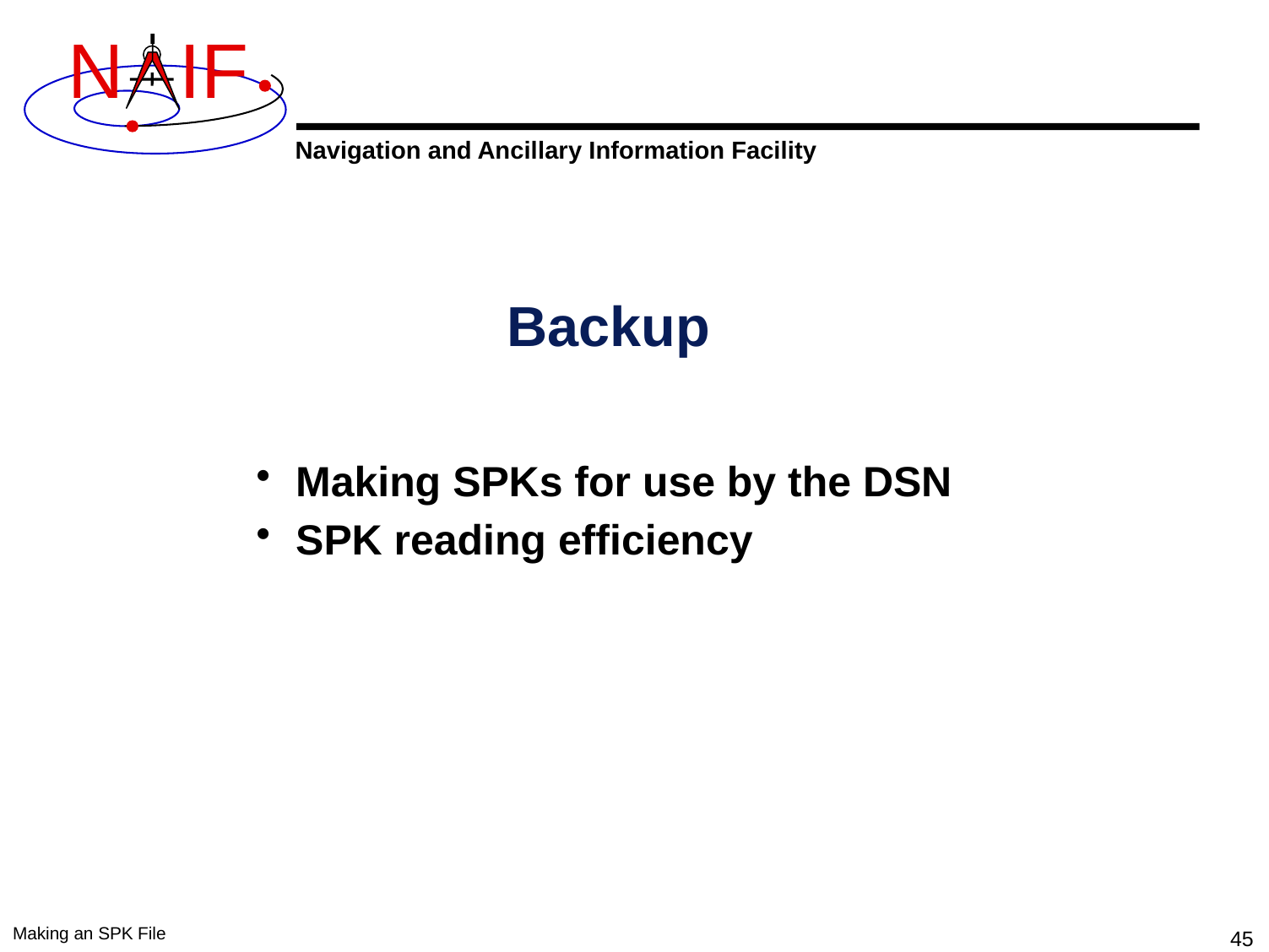

# Backup
Making SPKs for use by the DSN
SPK reading efficiency

Making an SPK File
45